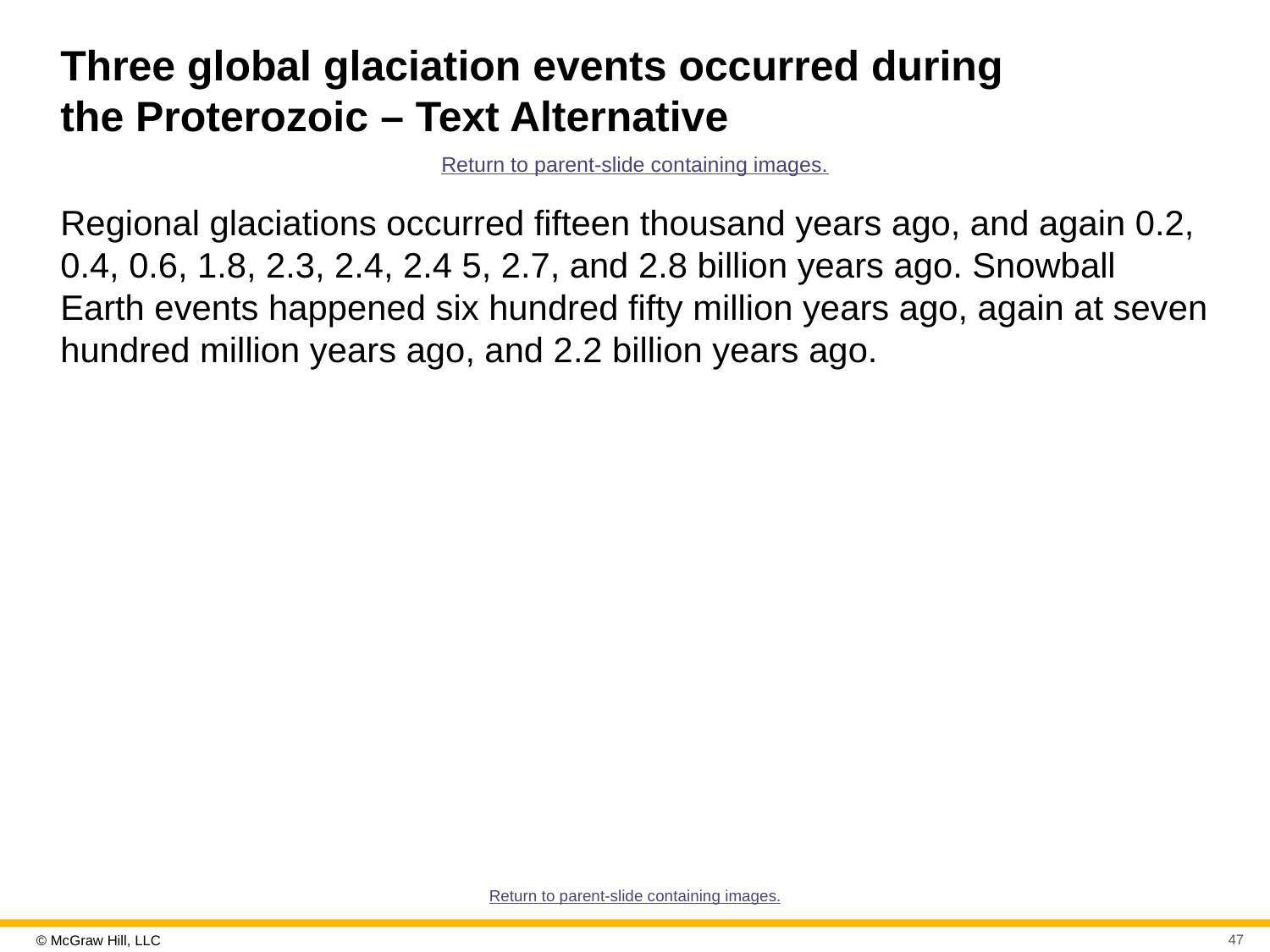

# Three global glaciation events occurred during the Proterozoic – Text Alternative
Return to parent-slide containing images.
Regional glaciations occurred fifteen thousand years ago, and again 0.2, 0.4, 0.6, 1.8, 2.3, 2.4, 2.4 5, 2.7, and 2.8 billion years ago. Snowball Earth events happened six hundred fifty million years ago, again at seven hundred million years ago, and 2.2 billion years ago.
Return to parent-slide containing images.
47